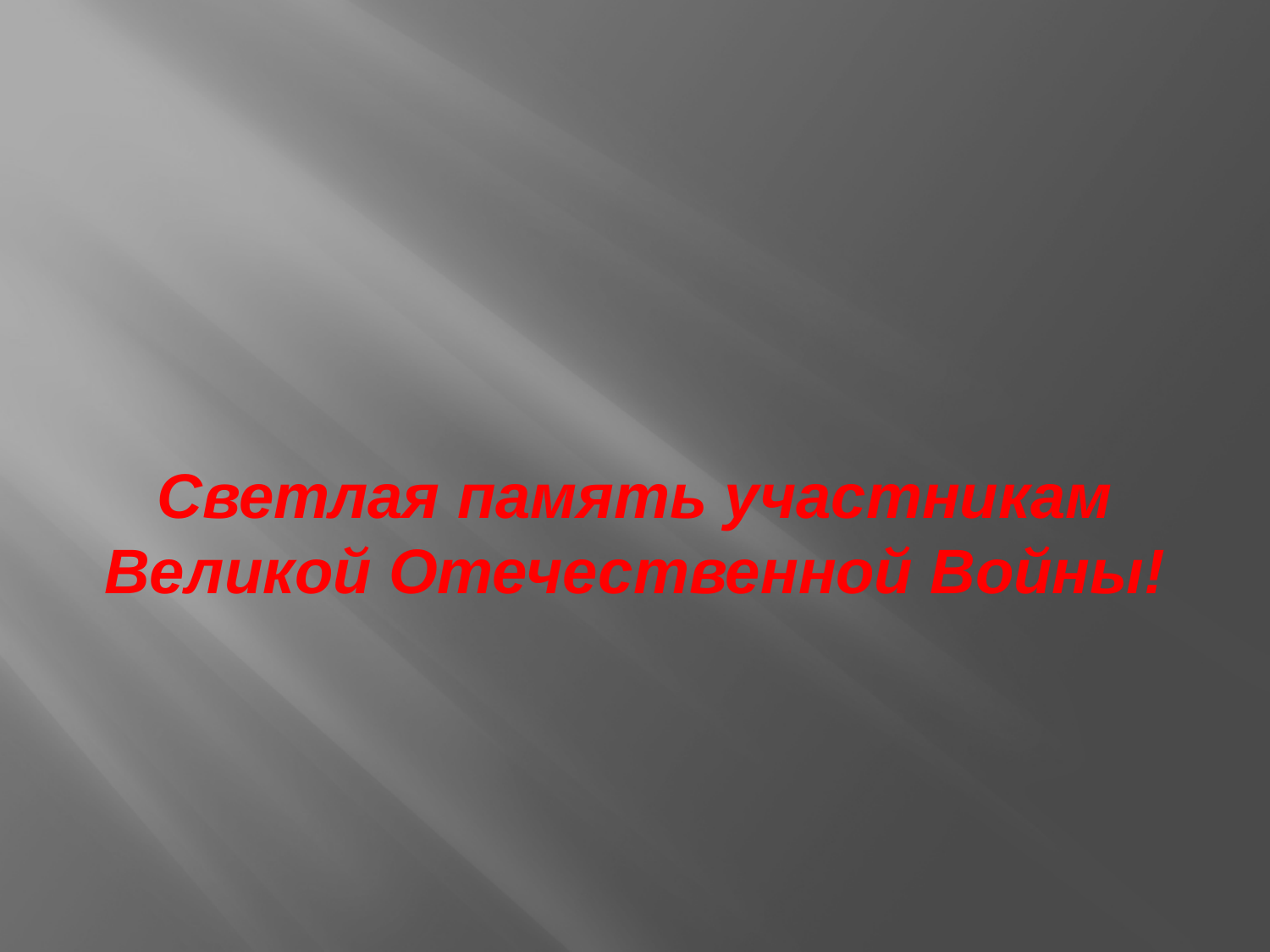

# Светлая память участникам Великой Отечественной Войны!